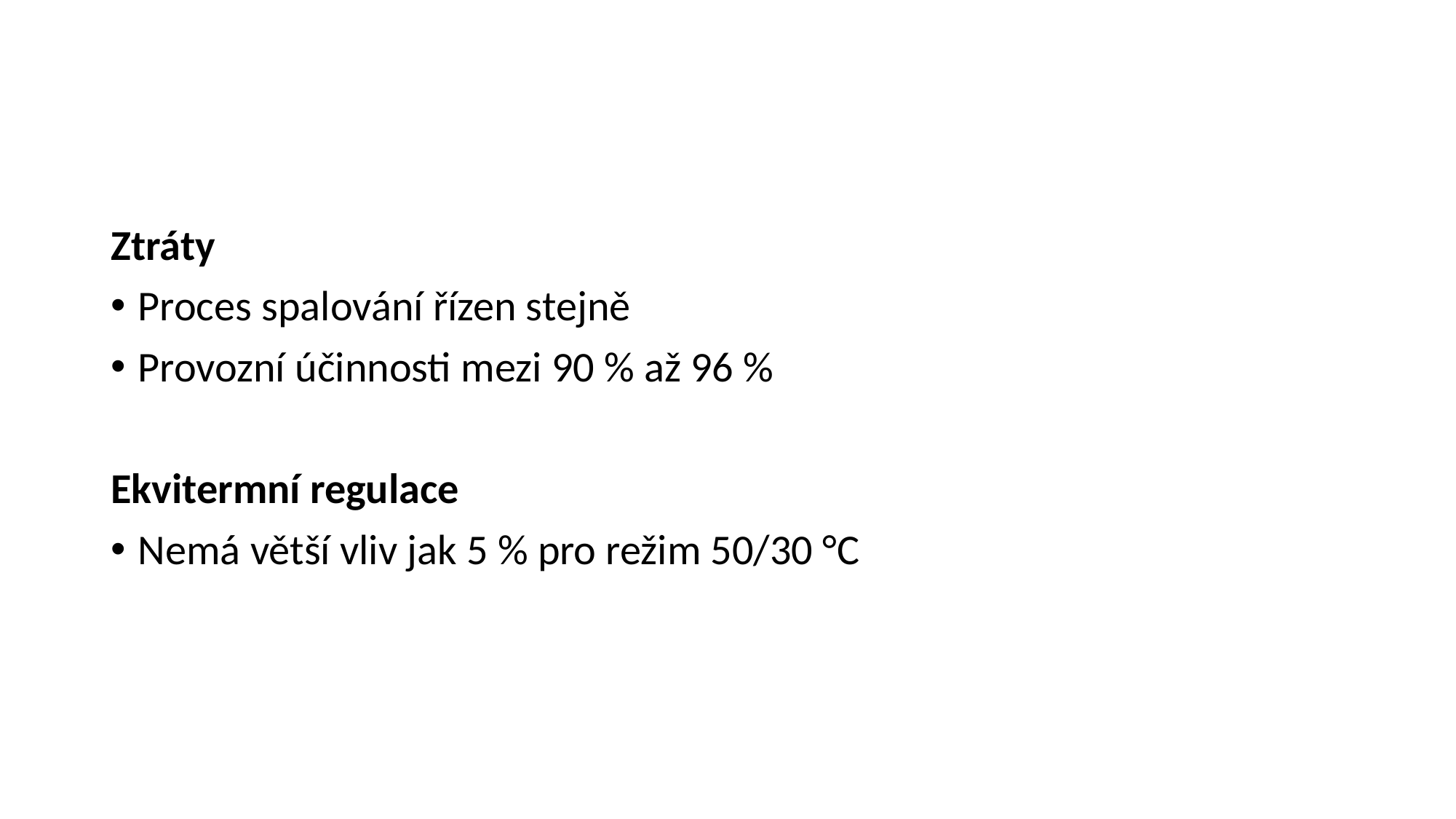

Ztráty
Proces spalování řízen stejně
Provozní účinnosti mezi 90 % až 96 %

Ekvitermní regulace
Nemá větší vliv jak 5 % pro režim 50/30 °C